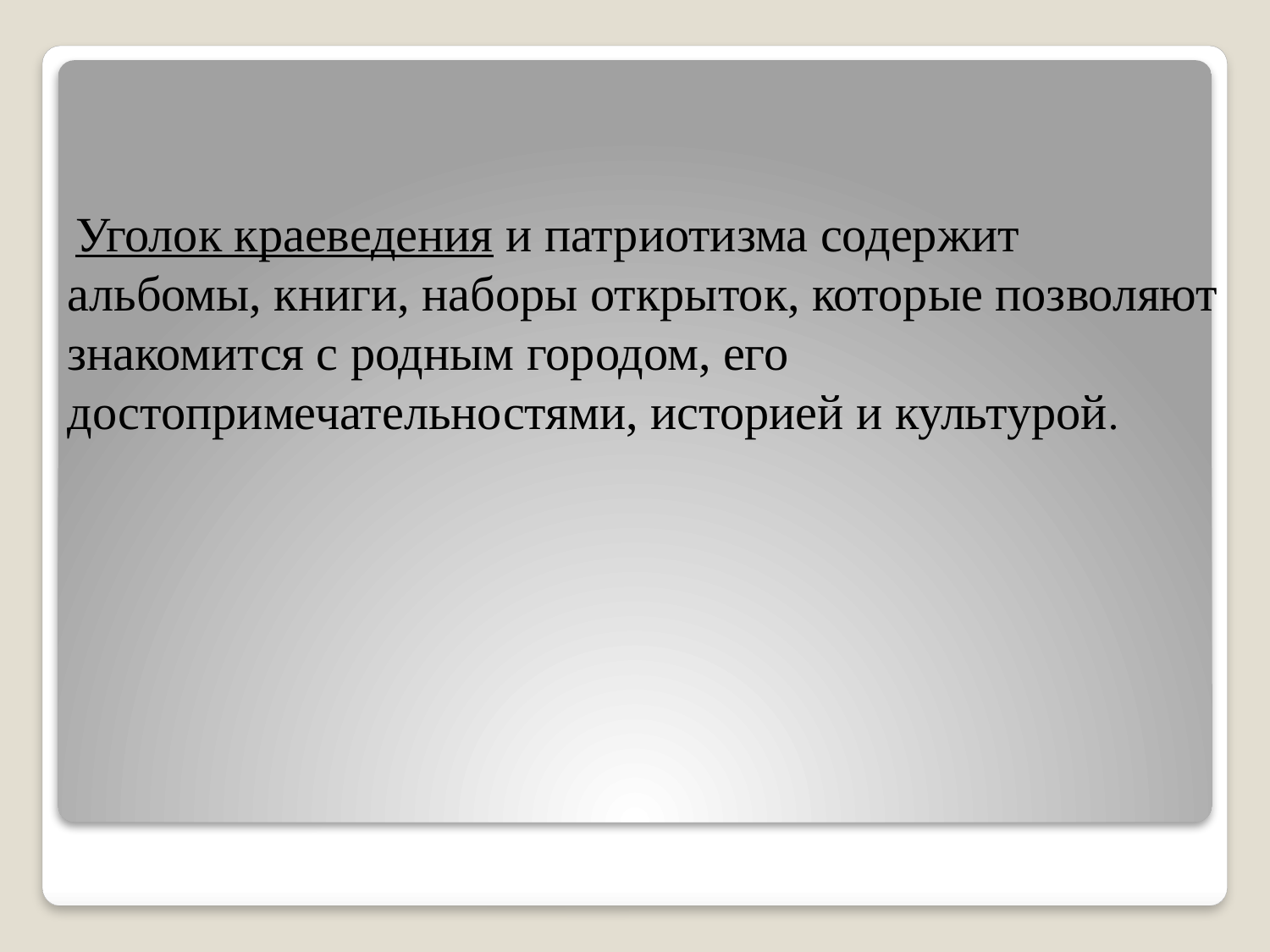

Уголок краеведения и патриотизма содержит альбомы, книги, наборы открыток, которые позволяют знакомится с родным городом, его достопримечательностями, историей и культурой.